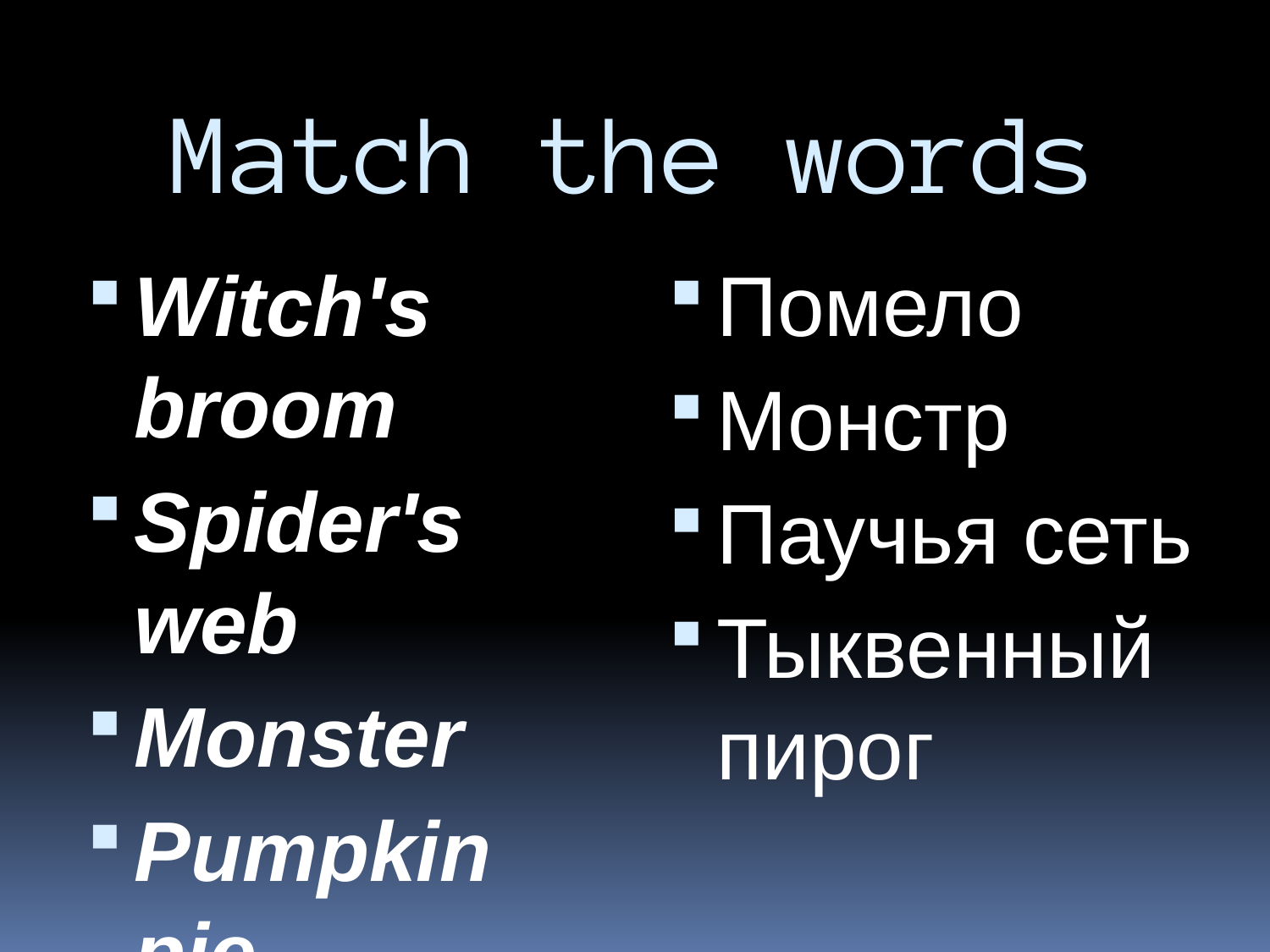

# Match the words
Witch's broom
Spider's web
Monster
Pumpkin pie

Помело
Монстр
Паучья сеть
Тыквенный пирог